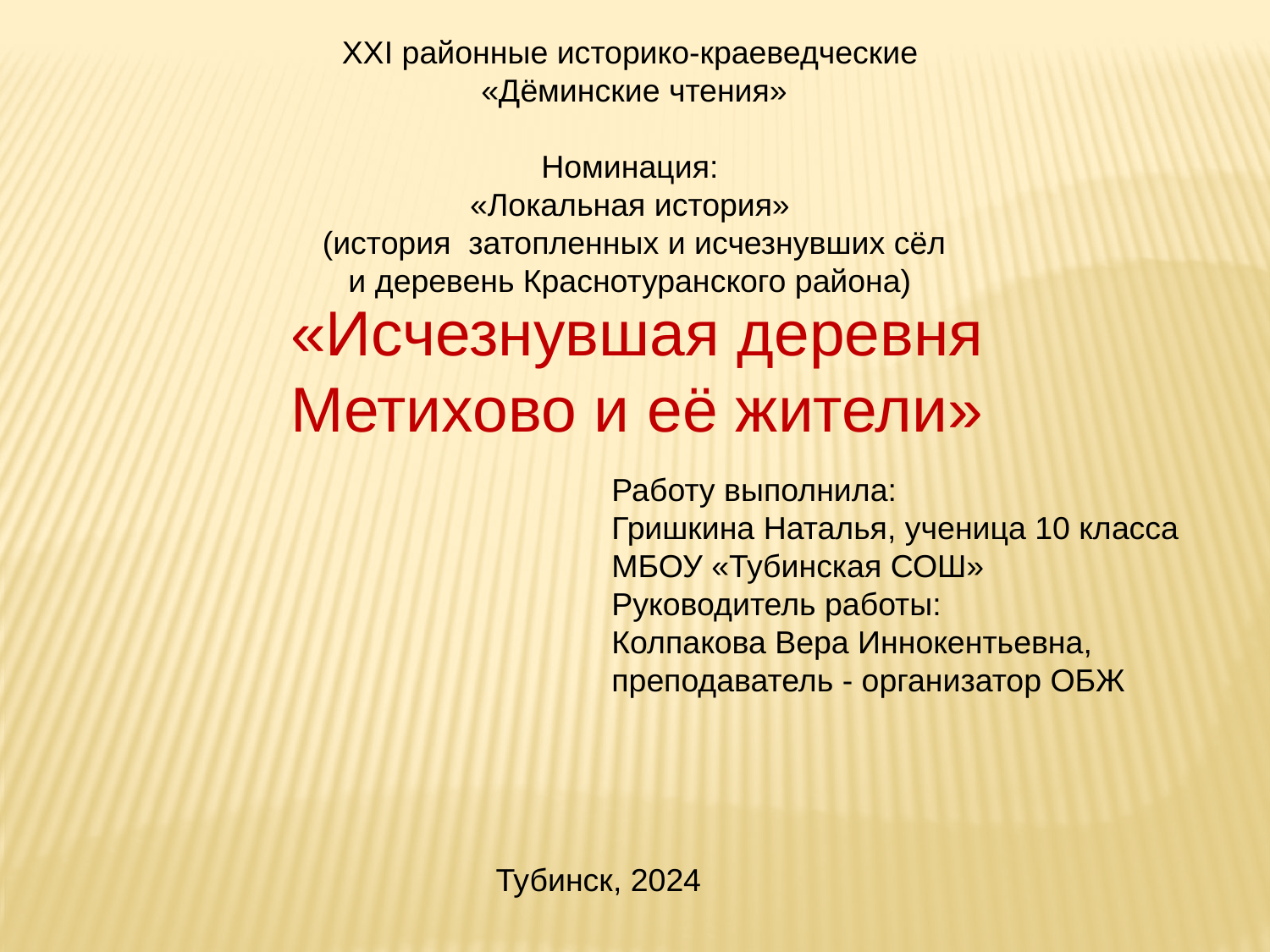

XХI районные историко-краеведческие
 «Дёминские чтения»

Номинация:
«Локальная история»
 (история  затопленных и исчезнувших сёл
и деревень Краснотуранского района)
«Исчезнувшая деревня
Метихово и её жители»
Работу выполнила:
Гришкина Наталья, ученица 10 класса
МБОУ «Тубинская СОШ»
Руководитель работы:
Колпакова Вера Иннокентьевна,       преподаватель - организатор ОБЖ
Тубинск, 2024